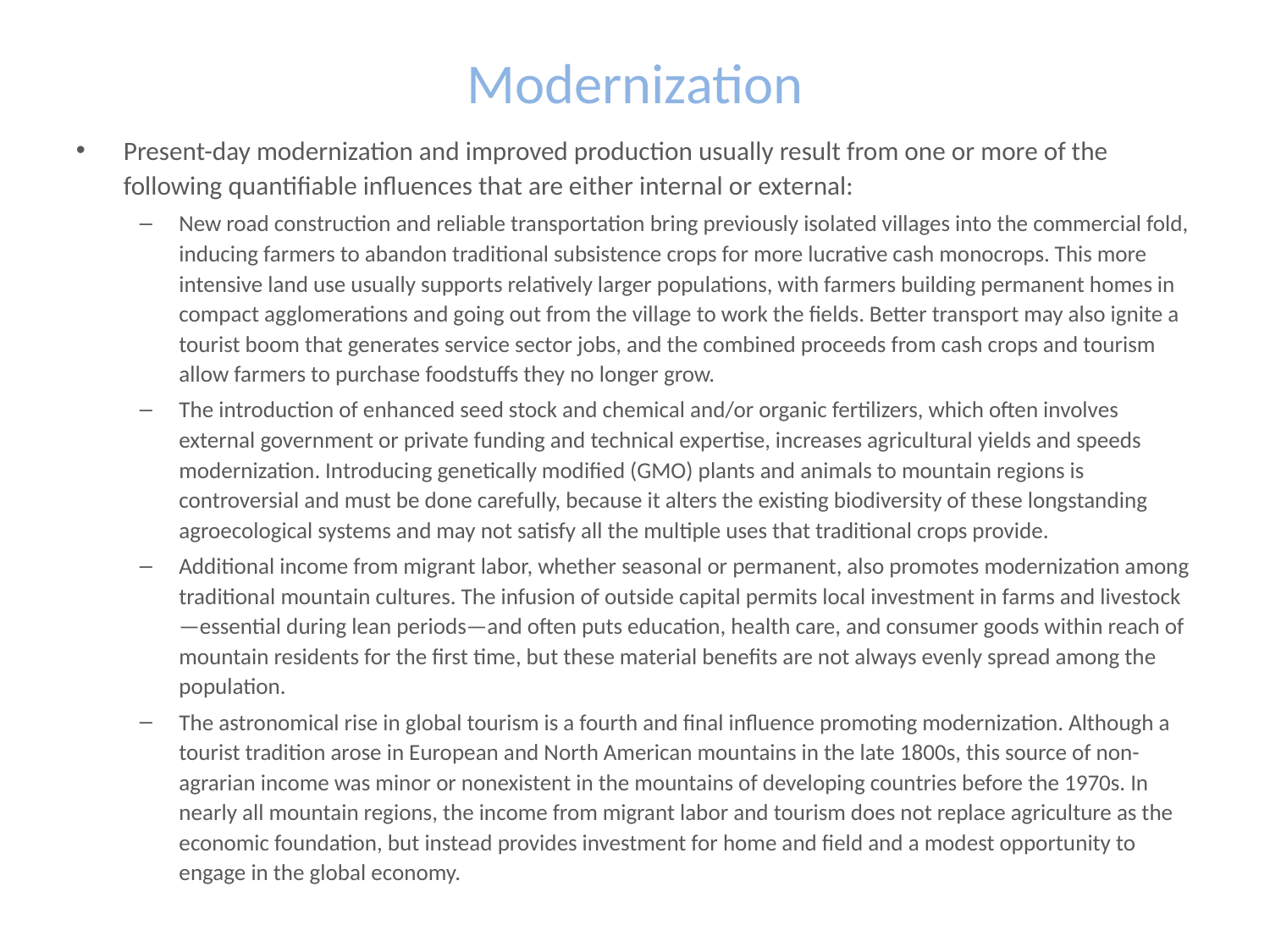

# Modernization
Present-day modernization and improved production usually result from one or more of the following quantifiable influences that are either internal or external:
New road construction and reliable transportation bring previously isolated villages into the commercial fold, inducing farmers to abandon traditional subsistence crops for more lucrative cash monocrops. This more intensive land use usually supports relatively larger populations, with farmers building permanent homes in compact agglomerations and going out from the village to work the fields. Better transport may also ignite a tourist boom that generates service sector jobs, and the combined proceeds from cash crops and tourism allow farmers to purchase foodstuffs they no longer grow.
The introduction of enhanced seed stock and chemical and/or organic fertilizers, which often involves external government or private funding and technical expertise, increases agricultural yields and speeds modernization. Introducing genetically modified (GMO) plants and animals to mountain regions is controversial and must be done carefully, because it alters the existing biodiversity of these longstanding agroecological systems and may not satisfy all the multiple uses that traditional crops provide.
Additional income from migrant labor, whether seasonal or permanent, also promotes modernization among traditional mountain cultures. The infusion of outside capital permits local investment in farms and livestock—essential during lean periods—and often puts education, health care, and consumer goods within reach of mountain residents for the first time, but these material benefits are not always evenly spread among the population.
The astronomical rise in global tourism is a fourth and final influence promoting modernization. Although a tourist tradition arose in European and North American mountains in the late 1800s, this source of non-agrarian income was minor or nonexistent in the mountains of developing countries before the 1970s. In nearly all mountain regions, the income from migrant labor and tourism does not replace agriculture as the economic foundation, but instead provides investment for home and field and a modest opportunity to engage in the global economy.